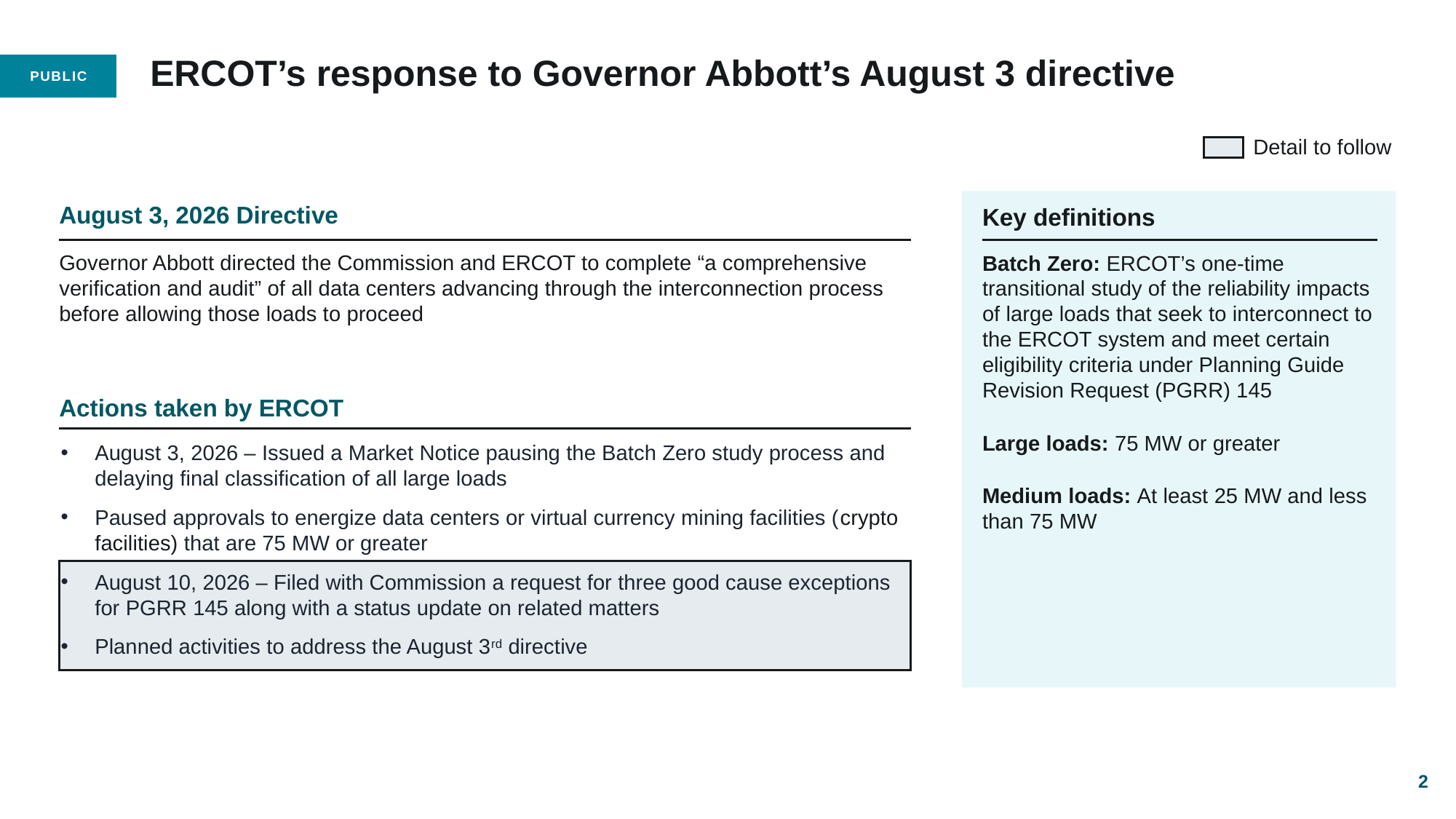

# ERCOT’s response to Governor Abbott’s August 3 directive
Detail to follow

August 3, 2026 Directive

Key definitions
Governor Abbott directed the Commission and ERCOT to complete “a comprehensive verification and audit” of all data centers advancing through the interconnection process before allowing those loads to proceed

Batch Zero: ERCOT’s one-time transitional study of the reliability impacts of large loads that seek to interconnect to the ERCOT system and meet certain eligibility criteria under Planning Guide Revision Request (PGRR) 145
Large loads: 75 MW or greater
Medium loads: At least 25 MW and less than 75 MW
Actions taken by ERCOT

August 3, 2026 – Issued a Market Notice pausing the Batch Zero study process and delaying final classification of all large loads
Paused approvals to energize data centers or virtual currency mining facilities (crypto facilities) that are 75 MW or greater
August 10, 2026 – Filed with Commission a request for three good cause exceptions for PGRR 145 along with a status update on related matters
Planned activities to address the August 3rd directive

2